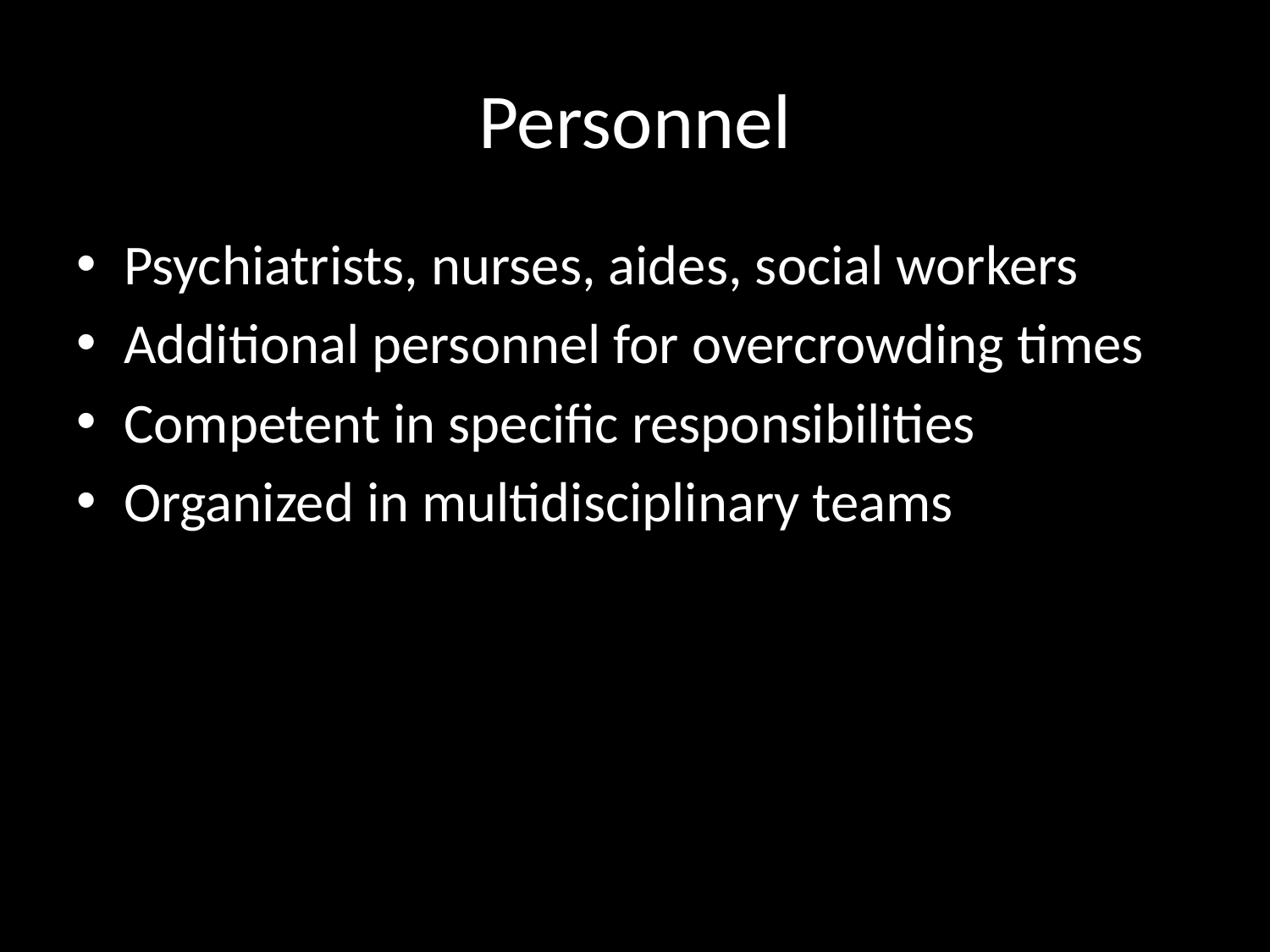

# Personnel
Psychiatrists, nurses, aides, social workers
Additional personnel for overcrowding times
Competent in specific responsibilities
Organized in multidisciplinary teams